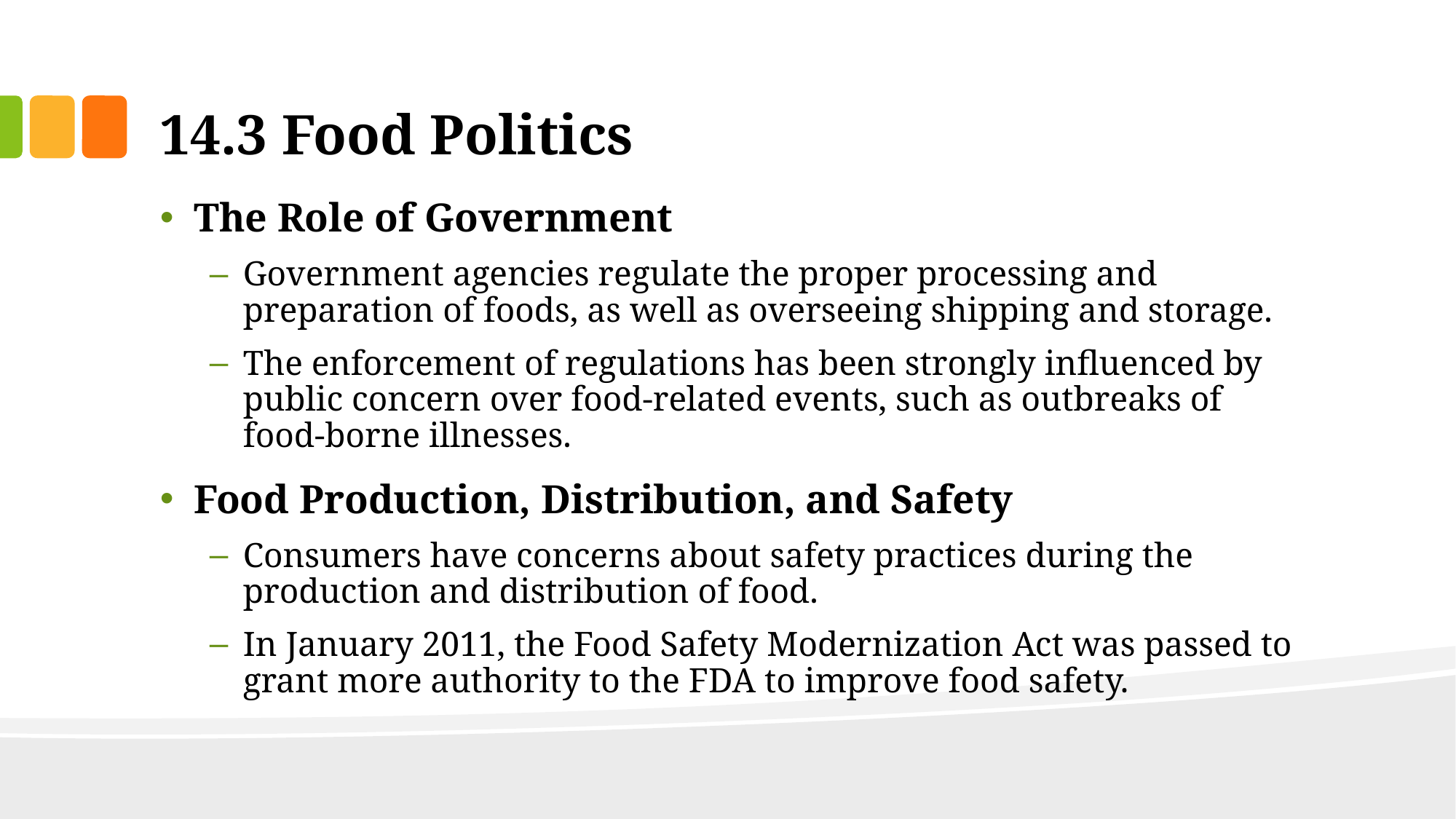

# 14.3 Food Politics
The Role of Government
Government agencies regulate the proper processing and preparation of foods, as well as overseeing shipping and storage.
The enforcement of regulations has been strongly influenced by public concern over food-related events, such as outbreaks of food-borne illnesses.
Food Production, Distribution, and Safety
Consumers have concerns about safety practices during the production and distribution of food.
In January 2011, the Food Safety Modernization Act was passed to grant more authority to the FDA to improve food safety.